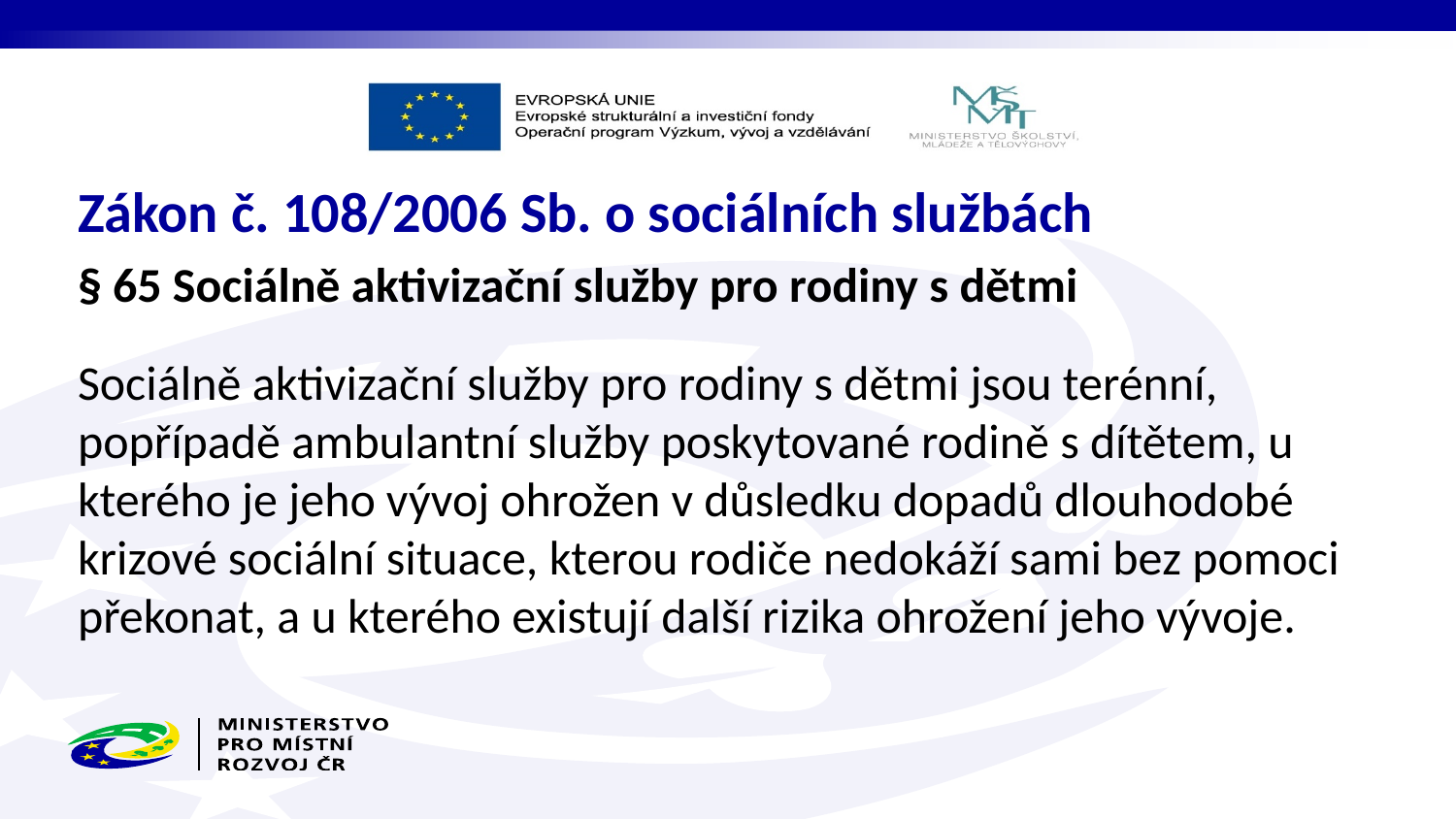

# Zákon č. 108/2006 Sb. o sociálních službách
§ 65 Sociálně aktivizační služby pro rodiny s dětmi
Sociálně aktivizační služby pro rodiny s dětmi jsou terénní, popřípadě ambulantní služby poskytované rodině s dítětem, u kterého je jeho vývoj ohrožen v důsledku dopadů dlouhodobé krizové sociální situace, kterou rodiče nedokáží sami bez pomoci překonat, a u kterého existují další rizika ohrožení jeho vývoje.